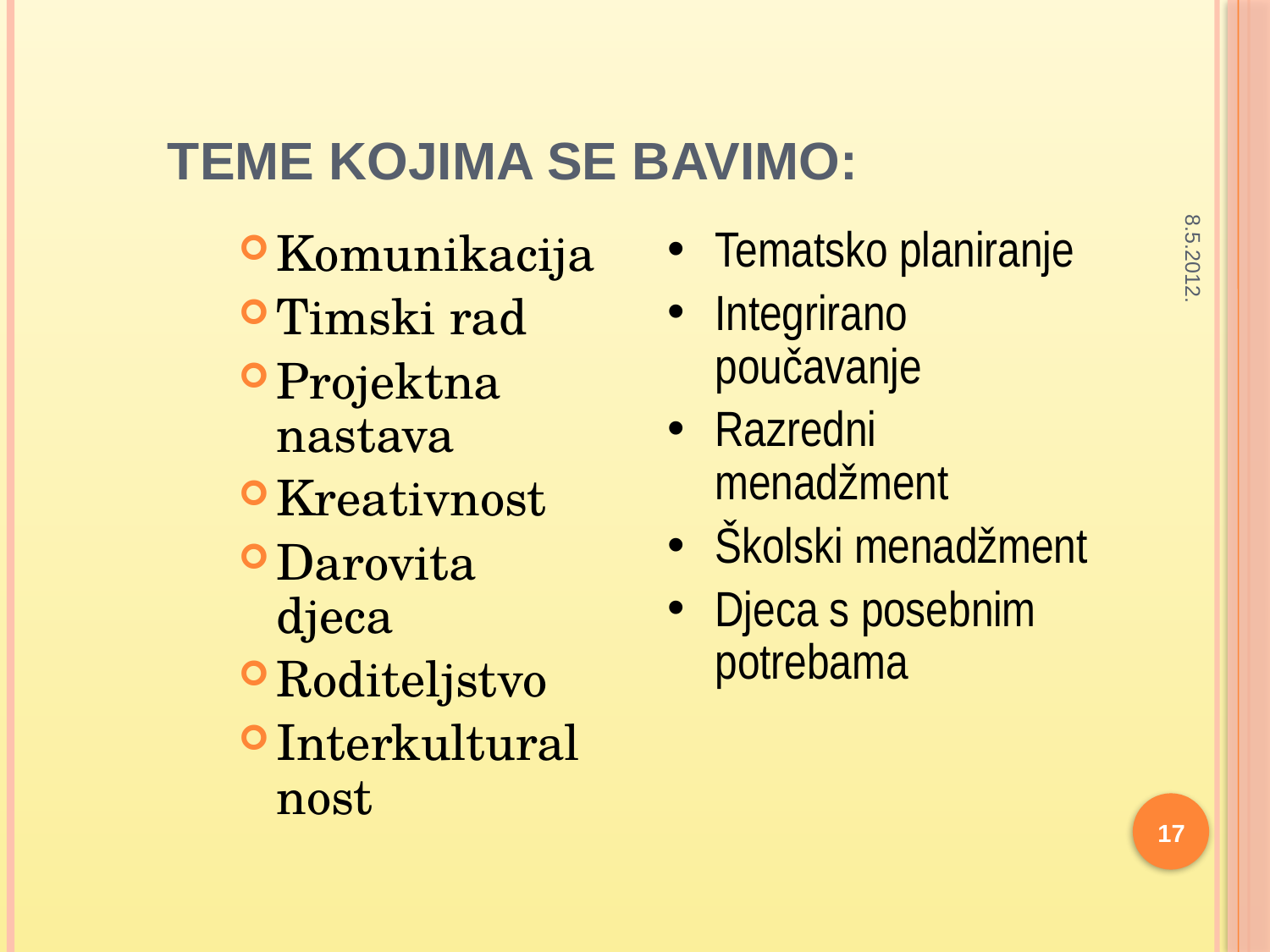

# Teme kojima se bavimo:
8.5.2012.
Tematsko planiranje
Integrirano poučavanje
Razredni menadžment
Školski menadžment
Djeca s posebnim potrebama
Komunikacija
Timski rad
Projektna nastava
Kreativnost
Darovita djeca
Roditeljstvo
Interkulturalnost
17